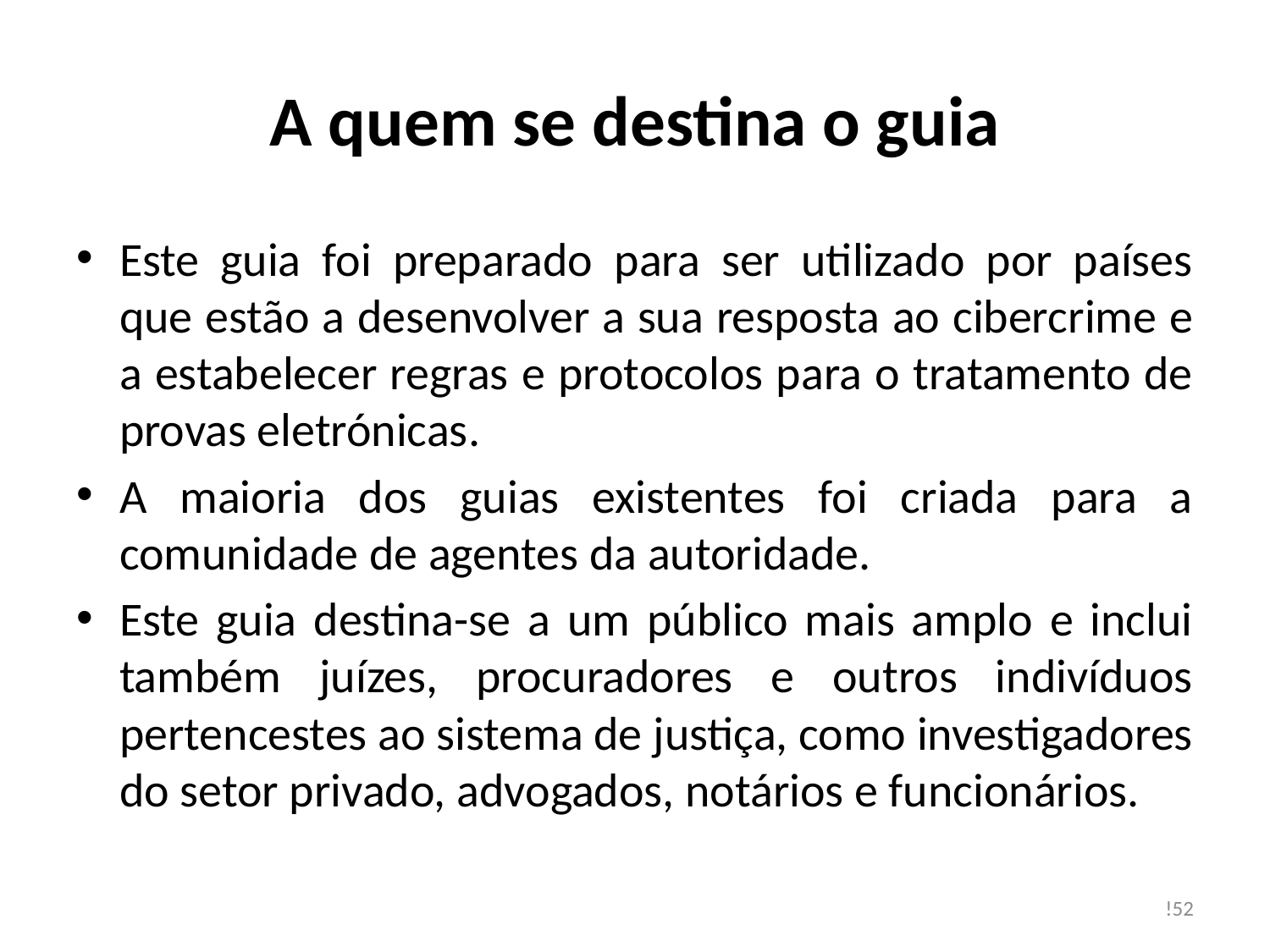

# A quem se destina o guia
Este guia foi preparado para ser utilizado por países que estão a desenvolver a sua resposta ao cibercrime e a estabelecer regras e protocolos para o tratamento de provas eletrónicas.
A maioria dos guias existentes foi criada para a comunidade de agentes da autoridade.
Este guia destina-se a um público mais amplo e inclui também juízes, procuradores e outros indivíduos pertencestes ao sistema de justiça, como investigadores do setor privado, advogados, notários e funcionários.

!52